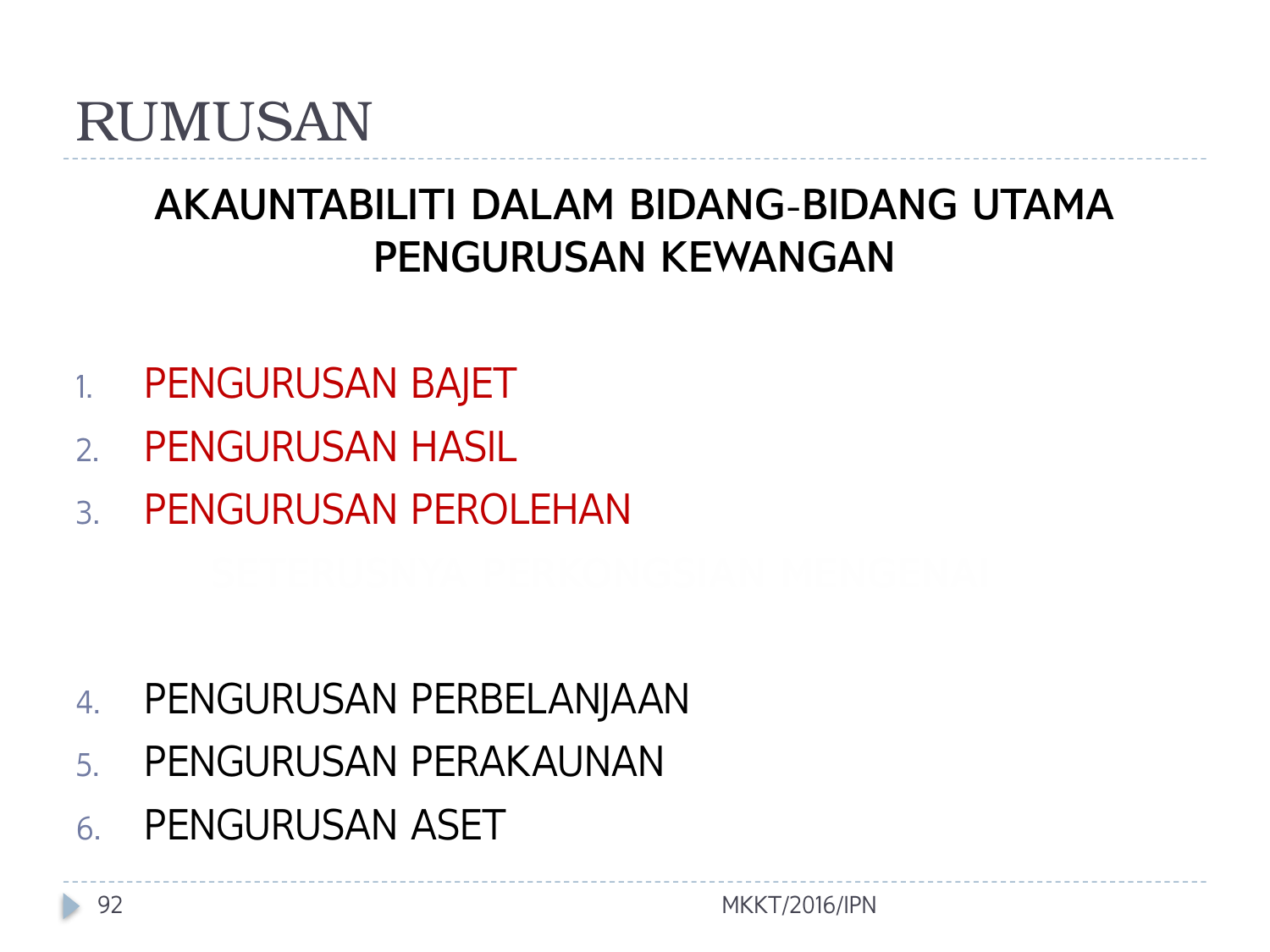

# RUMUSAN
AKAUNTABILITI DALAM BIDANG-BIDANG UTAMA PENGURUSAN KEWANGAN

PENGURUSAN BAJET
PENGURUSAN HASIL
PENGURUSAN PEROLEHAN

PENGURUSAN PERBELANJAAN
PENGURUSAN PERAKAUNAN
PENGURUSAN ASET
SETERUSNYA PERKONGSIAN MENGENAI
92
MKKT/2016/IPN